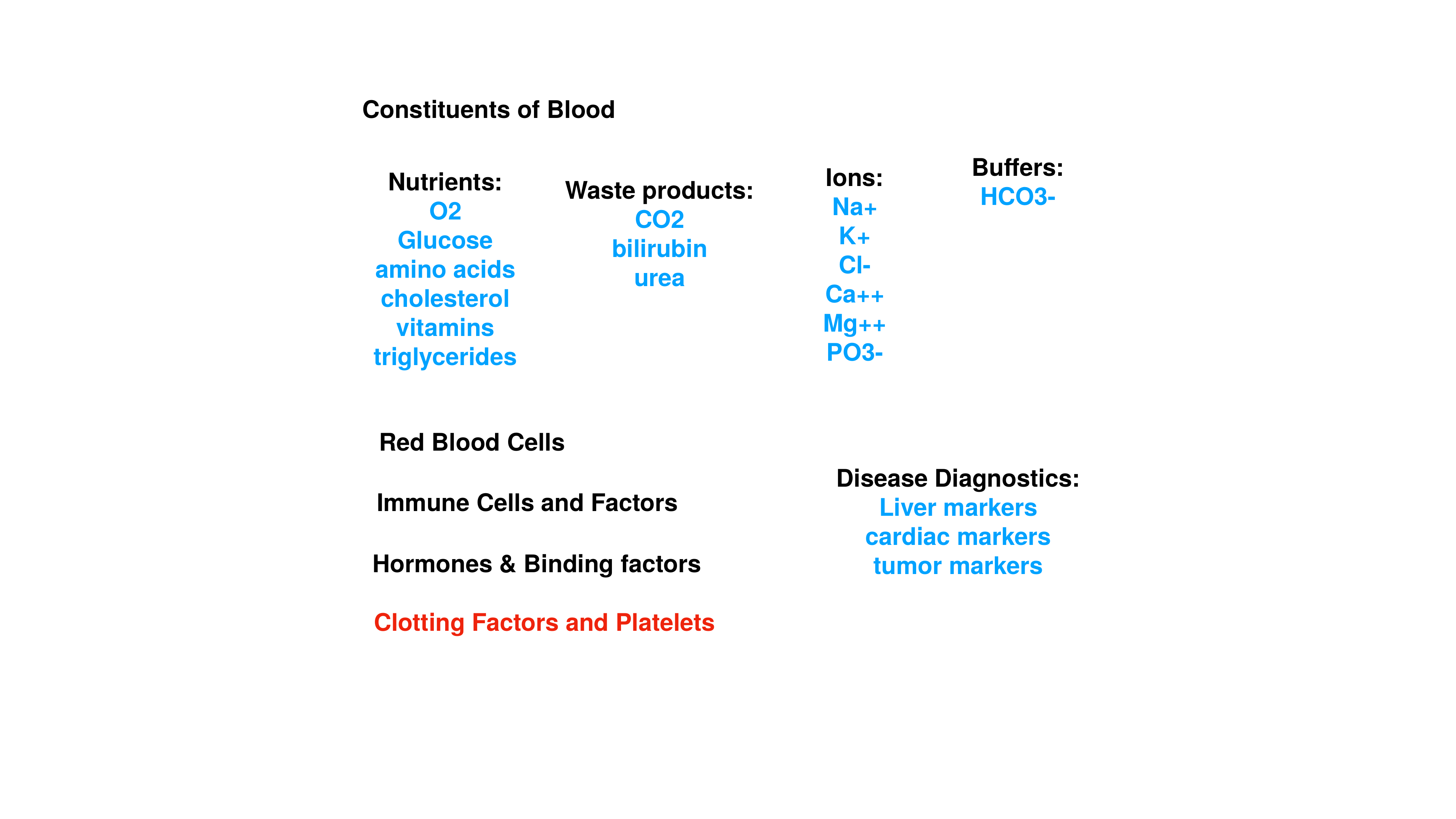

Constituents of Blood
Nutrients:
O2
Glucose
amino acids
cholesterol
vitamins
triglycerides
Buffers:
HCO3-
Waste products:
CO2
bilirubin
urea
Ions:
Na+
K+
Cl-
Ca++
Mg++
PO3-
Red Blood Cells
Disease Diagnostics:
Liver markers
cardiac markers
tumor markers
Immune Cells and Factors
Hormones & Binding factors
Clotting Factors and Platelets